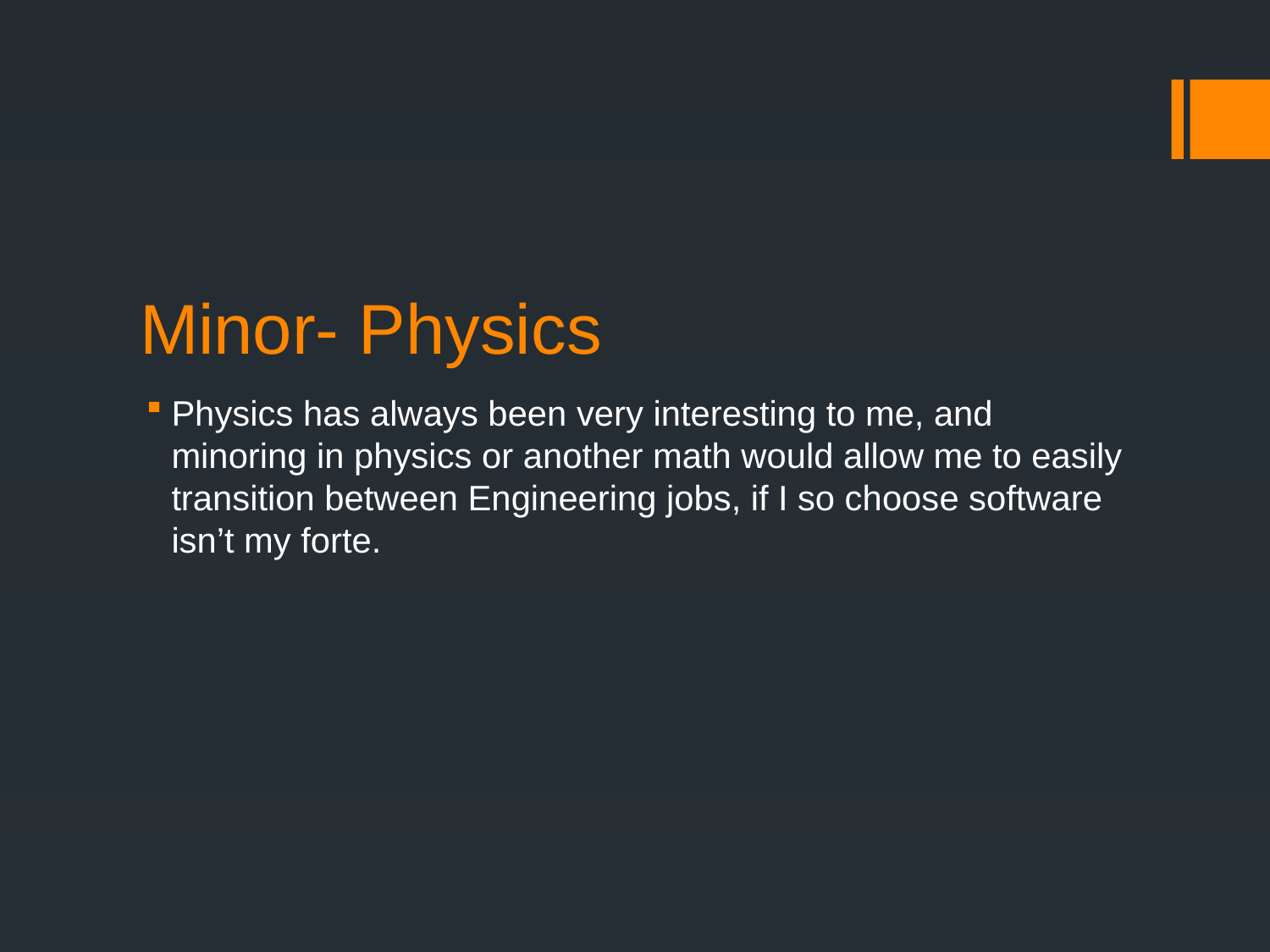

# Minor- Physics
Physics has always been very interesting to me, and minoring in physics or another math would allow me to easily transition between Engineering jobs, if I so choose software isn’t my forte.